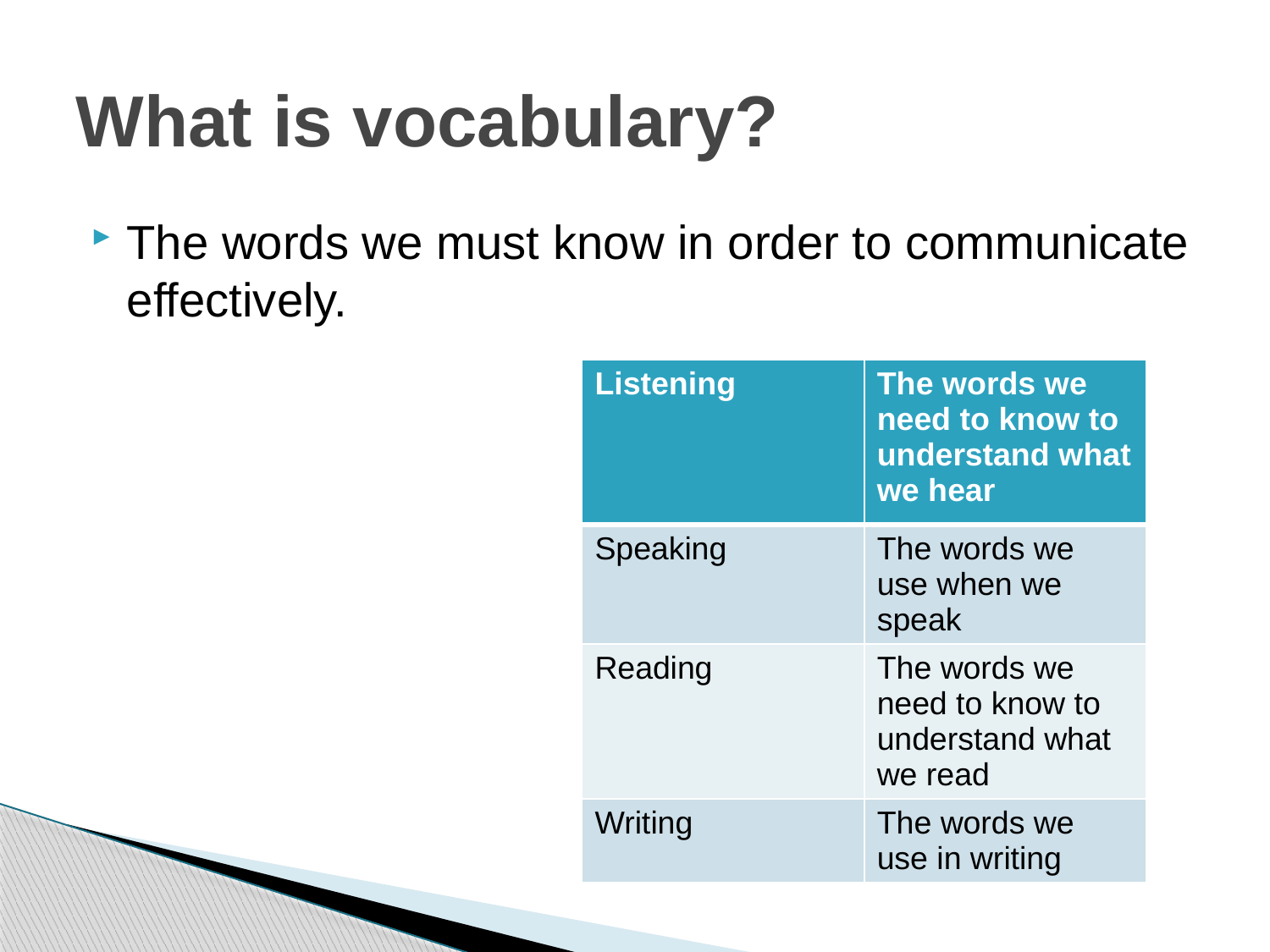

# What is vocabulary?
The words we must know in order to communicate effectively.

| Listening | The words we need to know to understand what we hear |
| --- | --- |
| Speaking | The words we use when we speak |
| Reading | The words we need to know to understand what we read |
| Writing | The words we use in writing |